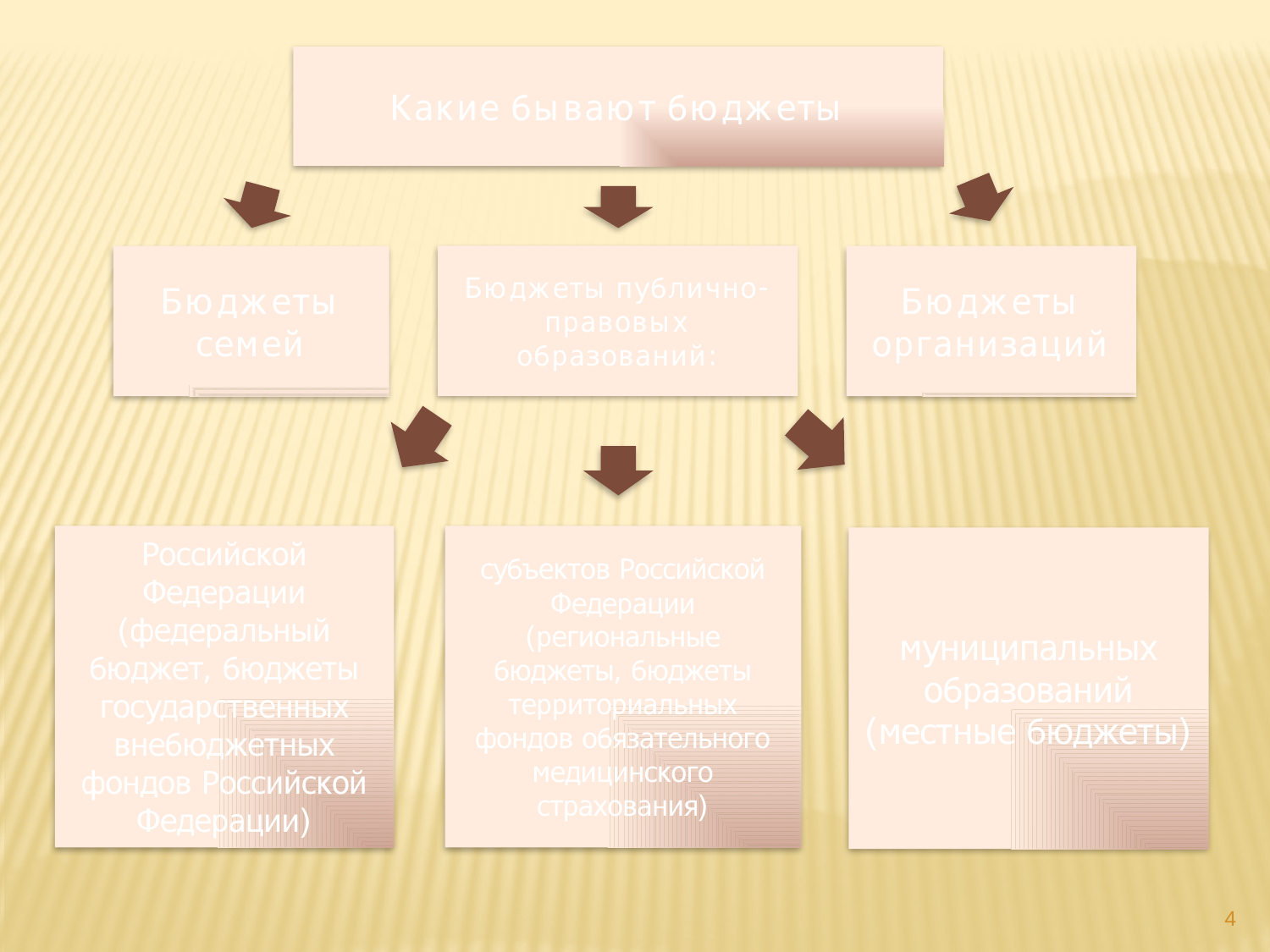

Какие бывают бюджеты

Бюджеты публично-правовых образований:
Бюджеты семей
Бюджеты организаций

Российской Федерации (федеральный бюджет, бюджеты государственных внебюджетных фондов Российской Федерации)
субъектов Российской Федерации (региональные бюджеты, бюджеты территориальных фондов обязательного медицинского страхования)
муниципальных образований
(местные бюджеты)
4